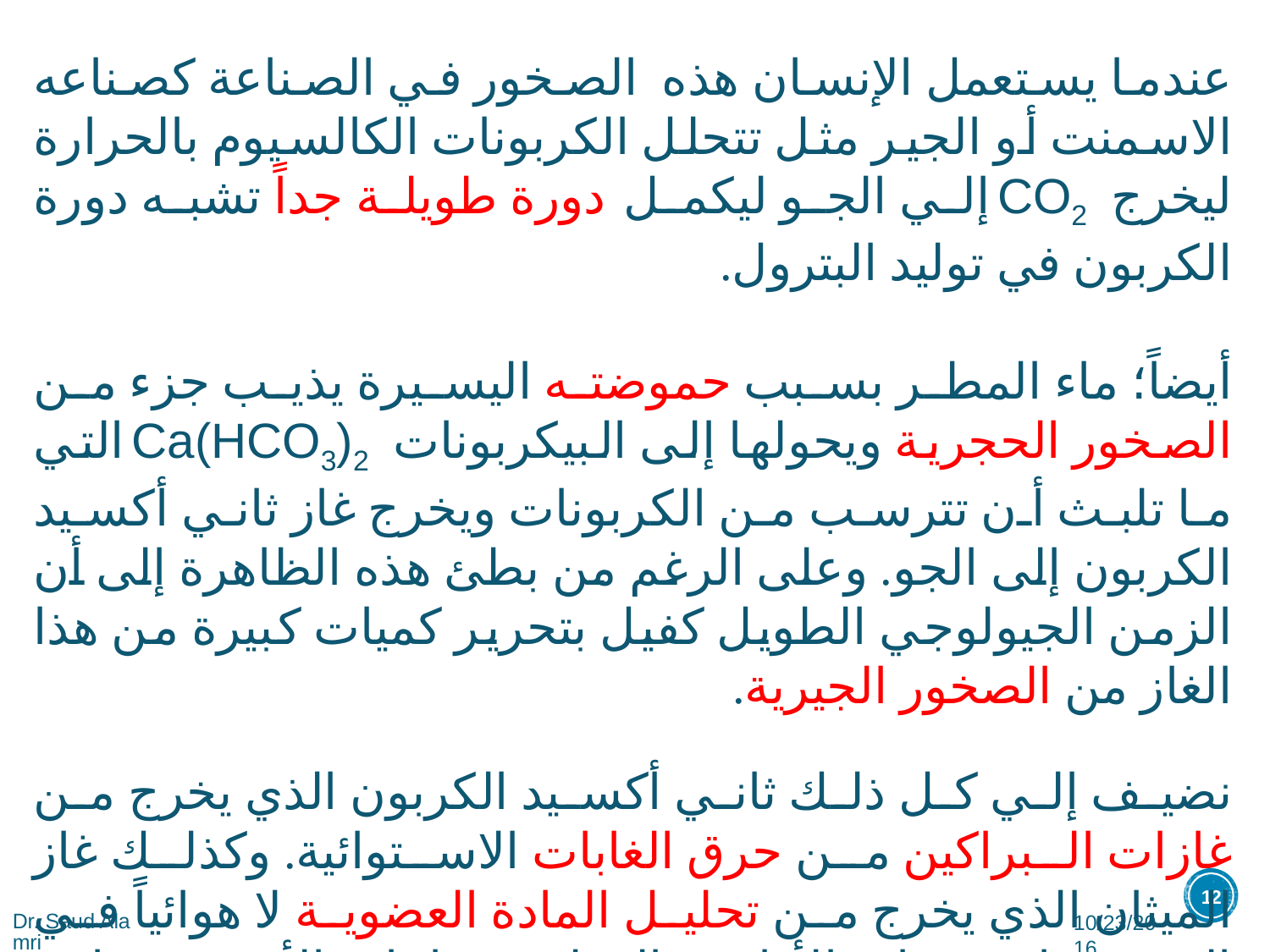

عندما يستعمل الإنسان هذه  الصخور في الصناعة كصناعه الاسمنت أو الجير مثل تتحلل الكربونات الكالسيوم بالحرارة ليخرج  CO2 إلي الجو ليكمل دورة طويلة جداً تشبه دورة الكربون في توليد البترول.

أيضاً؛ ماء المطر بسبب حموضته اليسيرة يذيب جزء من الصخور الحجرية ويحولها إلى البيكربونات  Ca(HCO3)2 التي ما تلبث أن تترسب من الكربونات ويخرج غاز ثاني أكسيد الكربون إلى الجو. وعلى الرغم من بطئ هذه الظاهرة إلى أن الزمن الجيولوجي الطويل كفيل بتحرير كميات كبيرة من هذا الغاز من الصخور الجيرية.

نضيف إلي كل ذلك ثاني أكسيد الكربون الذي يخرج من غازات البراكين من حرق الغابات الاستوائية. وكذلك غاز الميثان الذي يخرج من تحليل المادة العضوية لا هوائياً في المستنقعات وبيئات الأراضي الرطبة وزراعات الأرز وغيرها .
12
Dr. Saud Alamri
10/23/2016